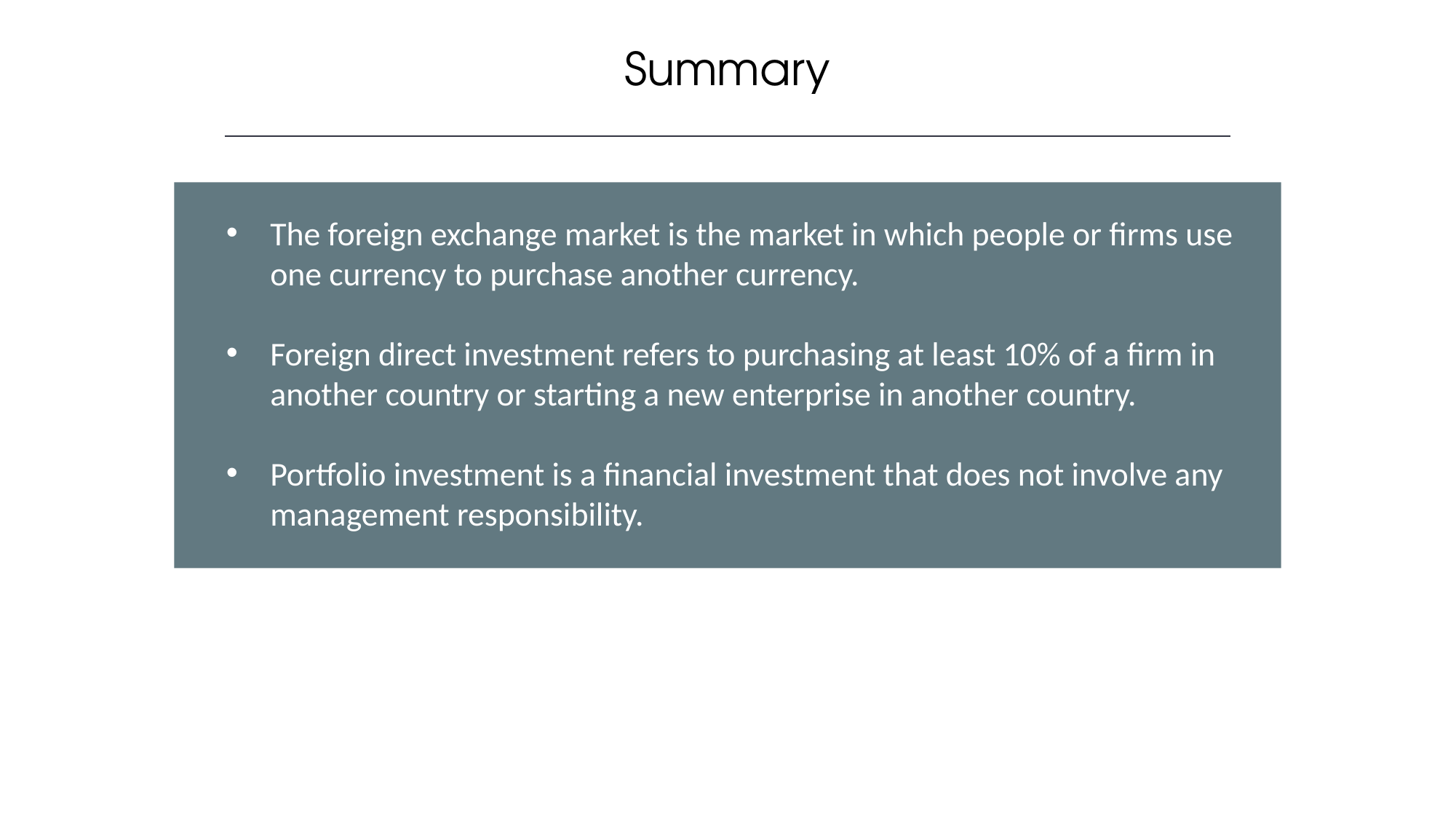

Summary

The foreign exchange market is the market in which people or firms use one currency to purchase another currency.

Foreign direct investment refers to purchasing at least 10% of a firm in another country or starting a new enterprise in another country.

Portfolio investment is a financial investment that does not involve any management responsibility.